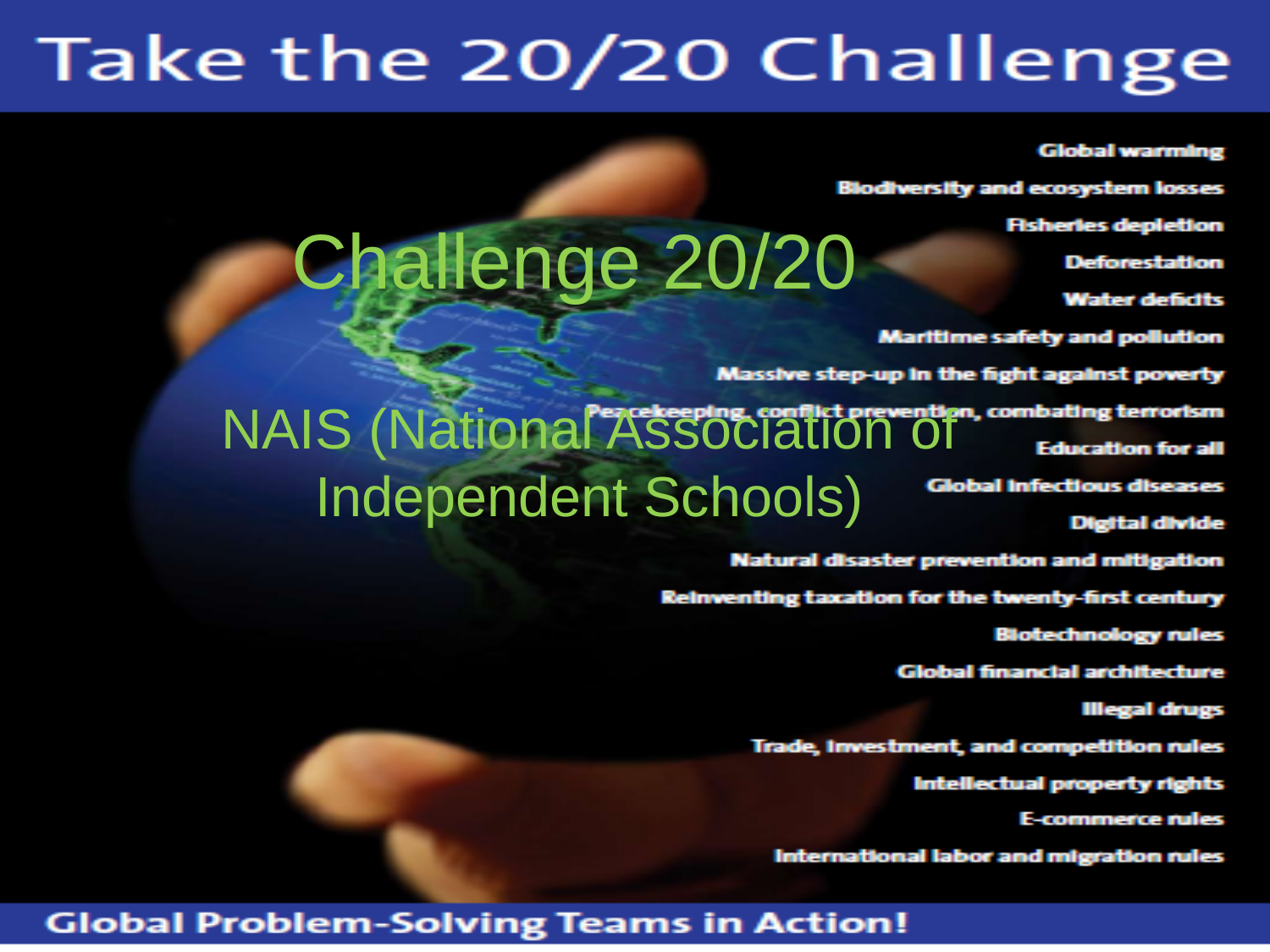

# Challenge 20/20
NAIS (National Association of Independent Schools)